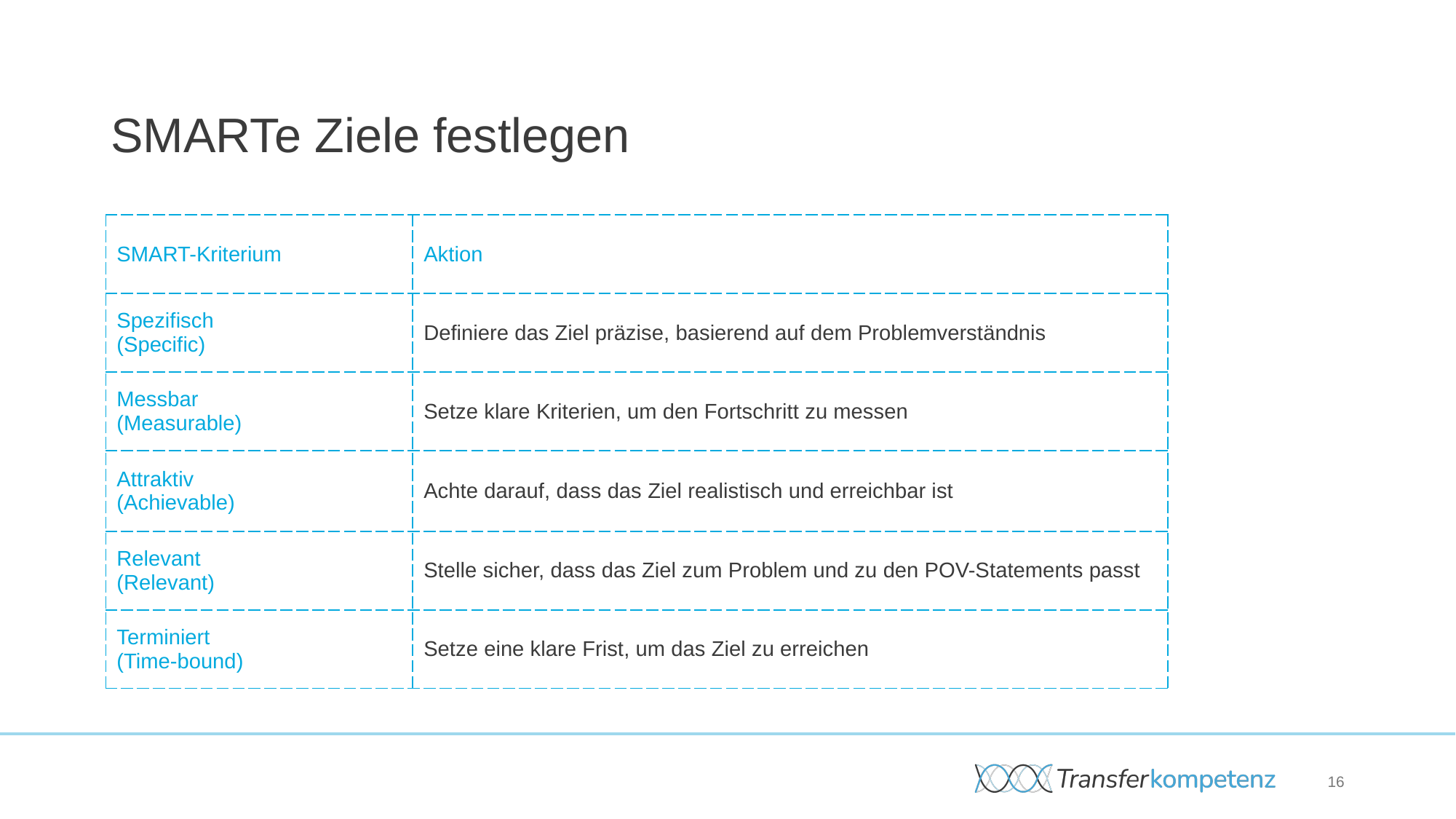

# SMARTe Ziele festlegen
| SMART-Kriterium | Aktion |
| --- | --- |
| Spezifisch (Specific) | Definiere das Ziel präzise, basierend auf dem Problemverständnis |
| Messbar (Measurable) | Setze klare Kriterien, um den Fortschritt zu messen |
| Attraktiv (Achievable) | Achte darauf, dass das Ziel realistisch und erreichbar ist |
| Relevant (Relevant) | Stelle sicher, dass das Ziel zum Problem und zu den POV-Statements passt |
| Terminiert (Time-bound) | Setze eine klare Frist, um das Ziel zu erreichen |
16